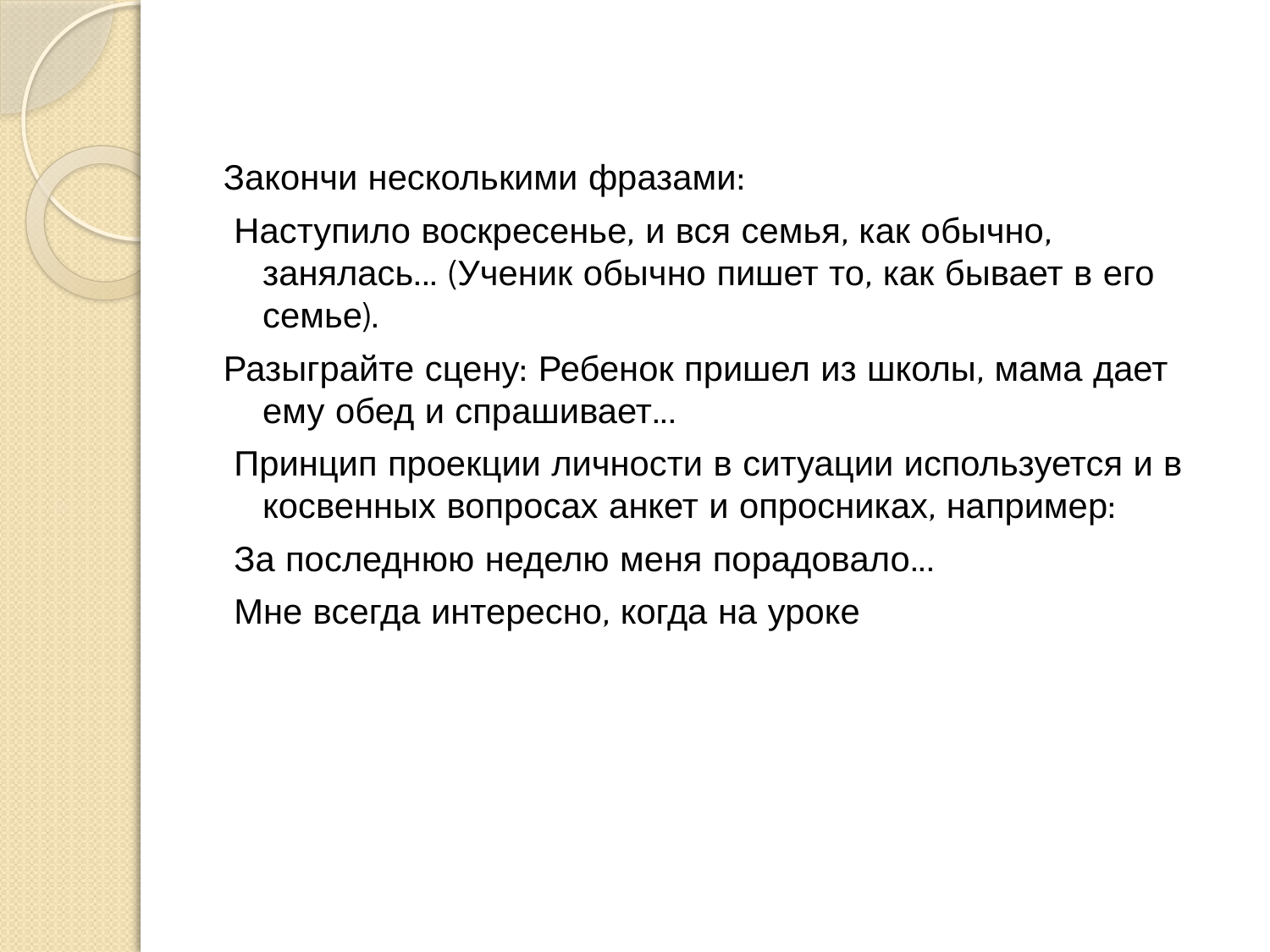

#
Закончи несколькими фразами:
 Наступило воскресенье, и вся семья, как обычно, занялась... (Ученик обычно пишет то, как бывает в его семье).
Разыграйте сцену: Ребенок пришел из школы, мама дает ему обед и спрашивает...
 Принцип проекции личности в ситуации используется и в косвенных вопросах анкет и опросниках, например:
 За последнюю неделю меня порадовало...
 Мне всегда интересно, когда на уроке